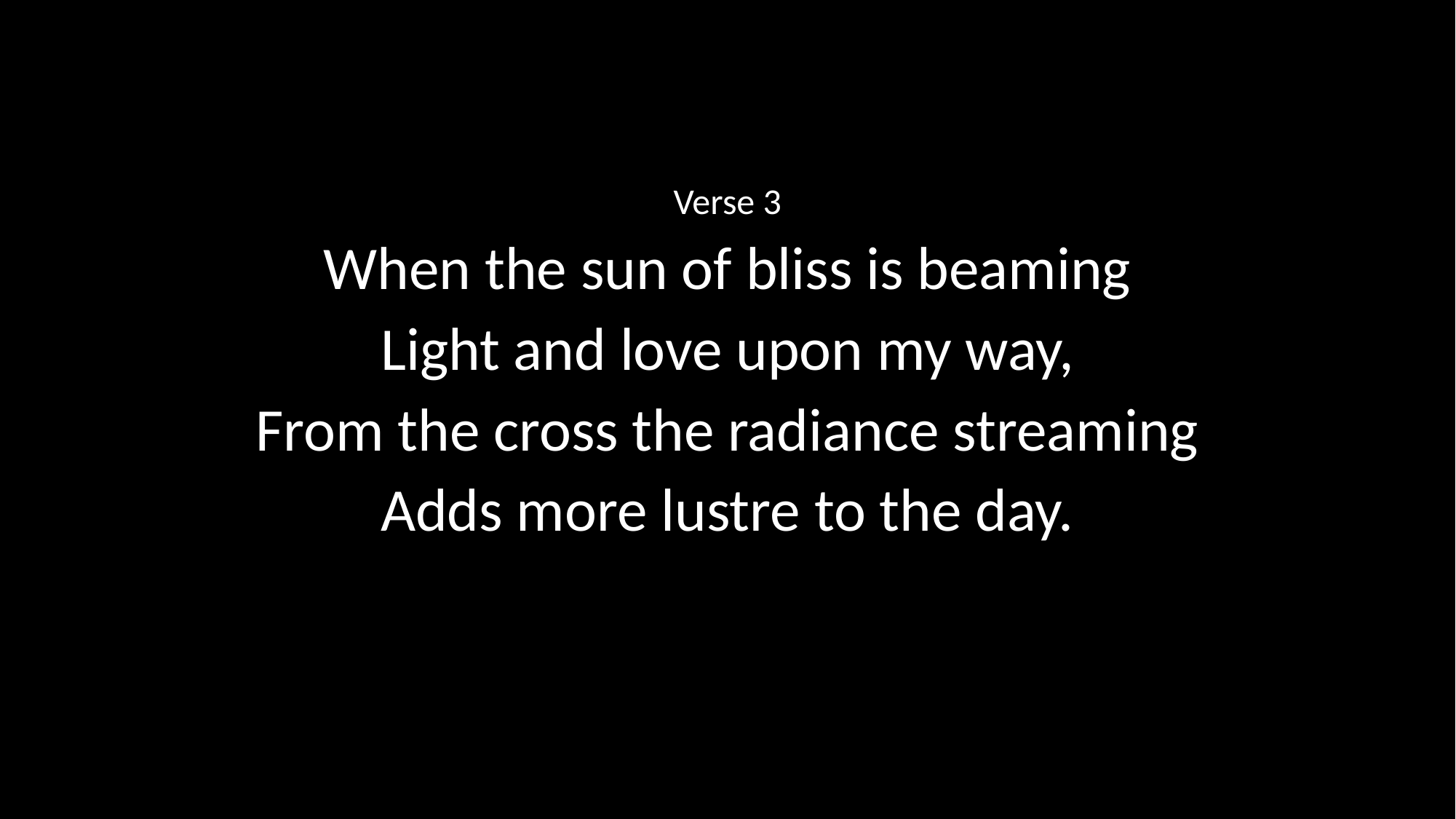

Verse 3
When the sun of bliss is beaming
Light and love upon my way,
From the cross the radiance streaming
Adds more lustre to the day.